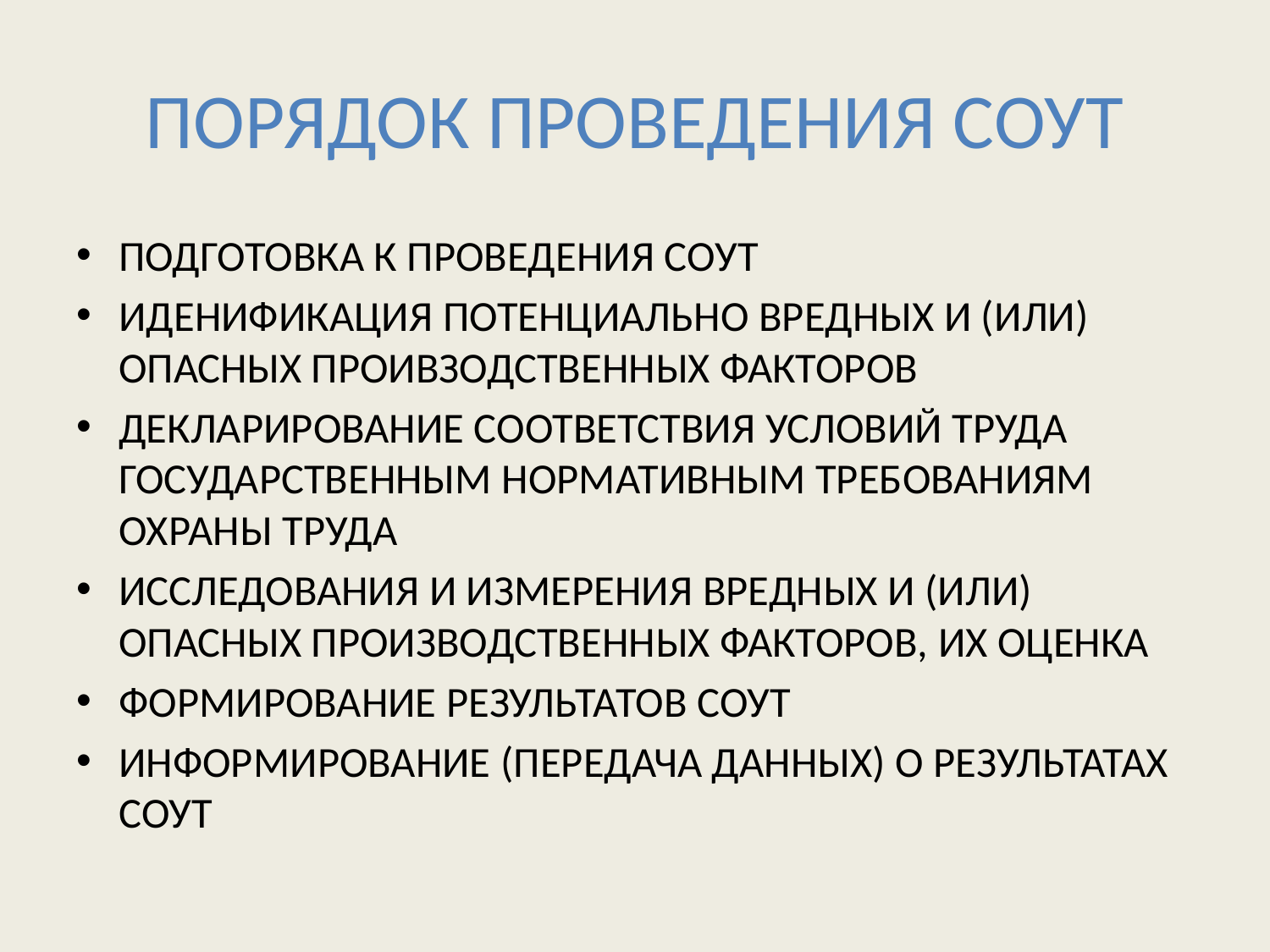

# ПОРЯДОК ПРОВЕДЕНИЯ СОУТ
ПОДГОТОВКА К ПРОВЕДЕНИЯ СОУТ
ИДЕНИФИКАЦИЯ ПОТЕНЦИАЛЬНО ВРЕДНЫХ И (ИЛИ) ОПАСНЫХ ПРОИВЗОДСТВЕННЫХ ФАКТОРОВ
ДЕКЛАРИРОВАНИЕ СООТВЕТСТВИЯ УСЛОВИЙ ТРУДА ГОСУДАРСТВЕННЫМ НОРМАТИВНЫМ ТРЕБОВАНИЯМ ОХРАНЫ ТРУДА
ИССЛЕДОВАНИЯ И ИЗМЕРЕНИЯ ВРЕДНЫХ И (ИЛИ) ОПАСНЫХ ПРОИЗВОДСТВЕННЫХ ФАКТОРОВ, ИХ ОЦЕНКА
ФОРМИРОВАНИЕ РЕЗУЛЬТАТОВ СОУТ
ИНФОРМИРОВАНИЕ (ПЕРЕДАЧА ДАННЫХ) О РЕЗУЛЬТАТАХ СОУТ